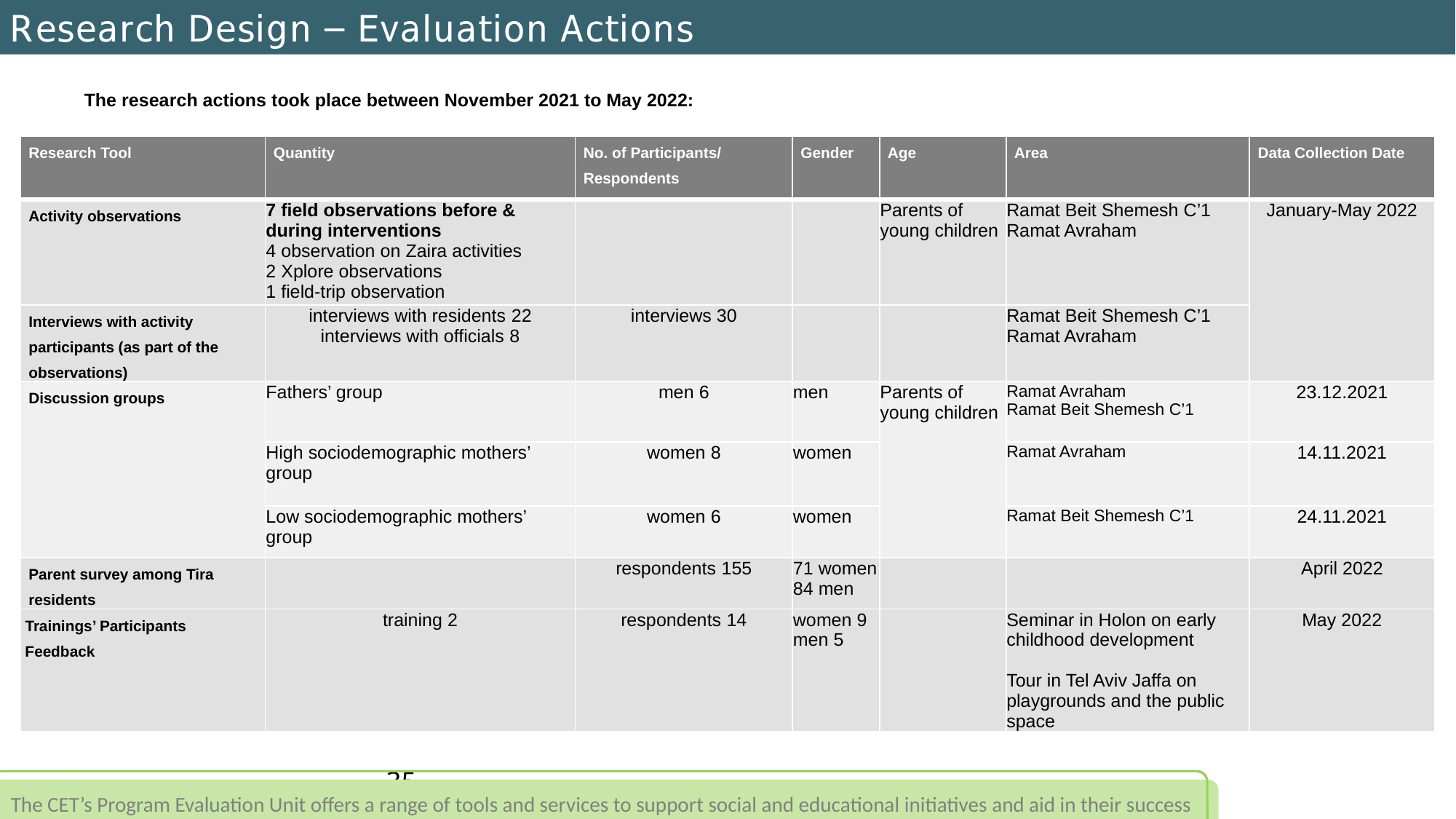

Research Design – Evaluation Actions
The research actions took place between November 2021 to May 2022:
| Research Tool | Quantity | No. of Participants/ Respondents | Gender | Age | Area | Data Collection Date |
| --- | --- | --- | --- | --- | --- | --- |
| Activity observations | 7 field observations before & during interventions 4 observation on Zaira activities 2 Xplore observations 1 field-trip observation |  |  | Parents of young children | Ramat Beit Shemesh C’1 Ramat Avraham | January-May 2022 |
| Interviews with activity participants (as part of the observations) | 22 interviews with residents 8 interviews with officials | 30 interviews |  |  | Ramat Beit Shemesh C’1 Ramat Avraham |  |
| Discussion groups | Fathers’ group | 6 men | men | Parents of young children | Ramat Avraham Ramat Beit Shemesh C’1 | 23.12.2021 |
|  | High sociodemographic mothers’ group | 8 women | women |  | Ramat Avraham | 14.11.2021 |
|  | Low sociodemographic mothers’ group | 6 women | women |  | Ramat Beit Shemesh C’1 | 24.11.2021 |
| Parent survey among Tira residents |  | 155 respondents | 71 women 84 men |  |  | April 2022 |
| Trainings’ Participants Feedback | 2 training | 14 respondents | 9 women 5 men |  | Seminar in Holon on early childhood development Tour in Tel Aviv Jaffa on playgrounds and the public space | May 2022 |